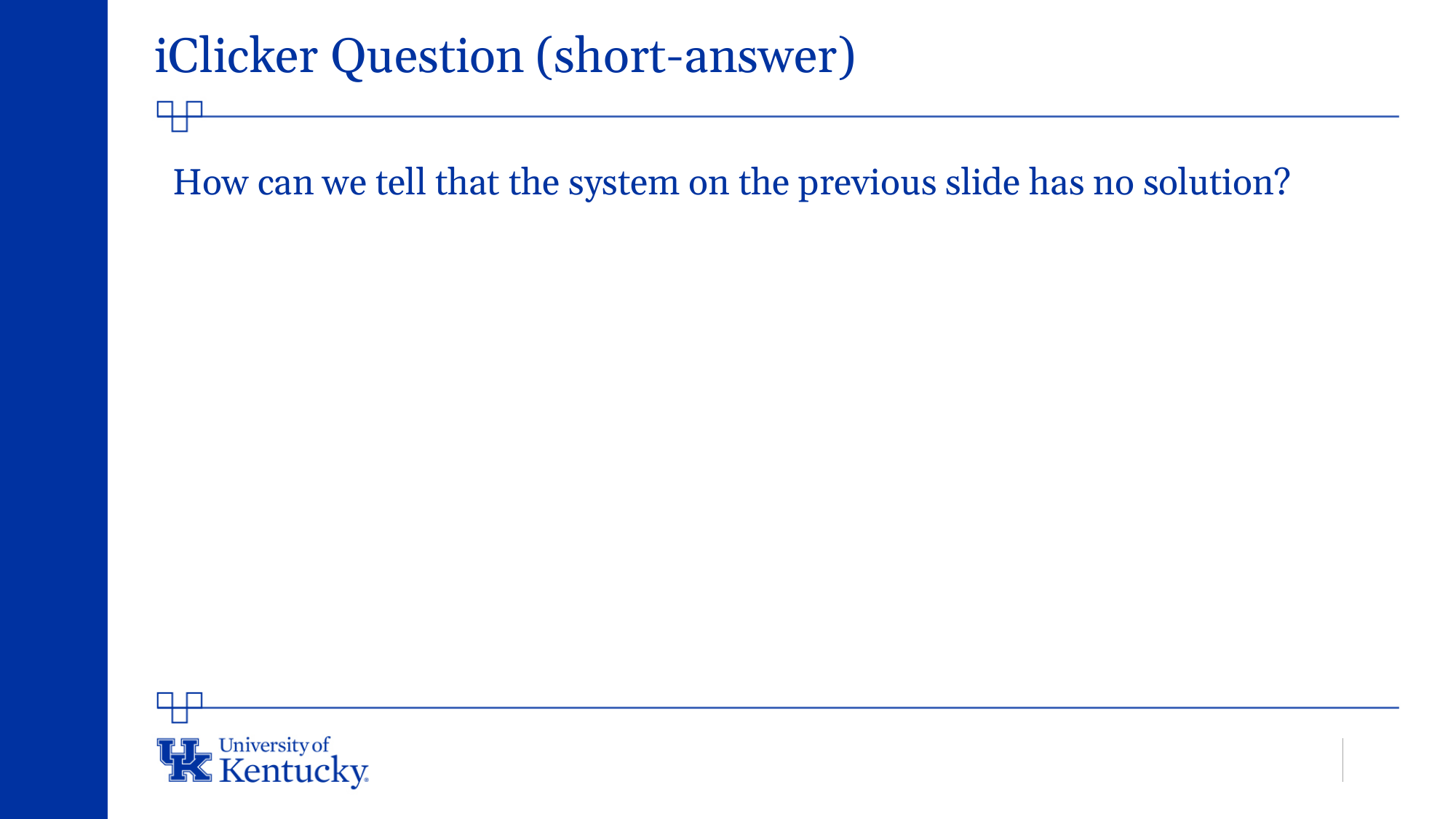

# iClicker Question (short-answer)
How can we tell that the system on the previous slide has no solution?